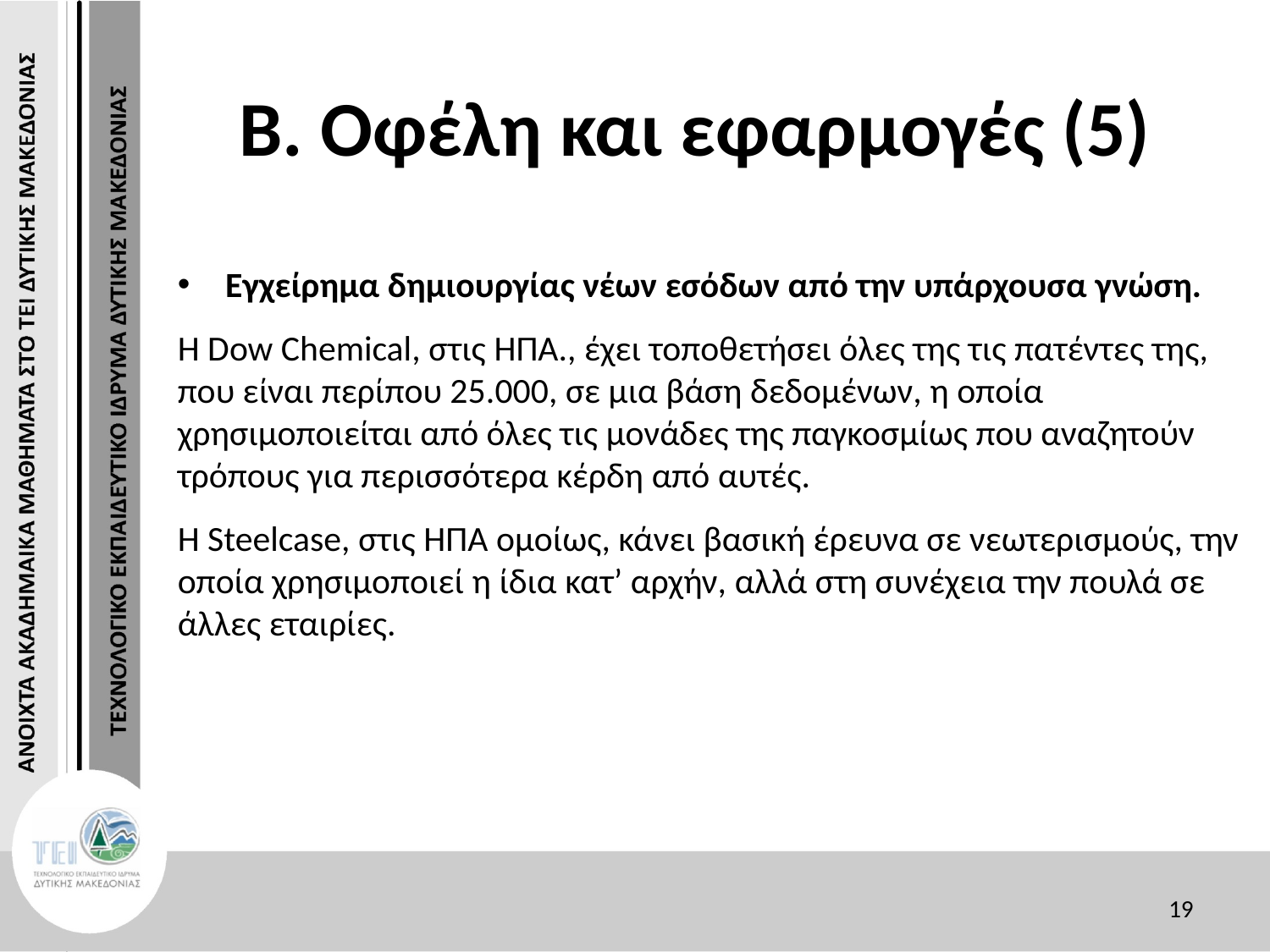

# Β. Οφέλη και εφαρμογές (5)
Εγχείρημα δημιουργίας νέων εσόδων από την υπάρχουσα γνώση.
Η Dow Chemical, στις ΗΠΑ., έχει τοποθετήσει όλες της τις πατέντες της, που είναι περίπου 25.000, σε μια βάση δεδομένων, η οποία χρησιμοποιείται από όλες τις μονάδες της παγκοσμίως που αναζητούν τρόπους για περισσότερα κέρδη από αυτές.
Η Steelcase, στις ΗΠΑ ομοίως, κάνει βασική έρευνα σε νεωτερισμούς, την οποία χρησιμοποιεί η ίδια κατ’ αρχήν, αλλά στη συνέχεια την πουλά σε άλλες εταιρίες.

19